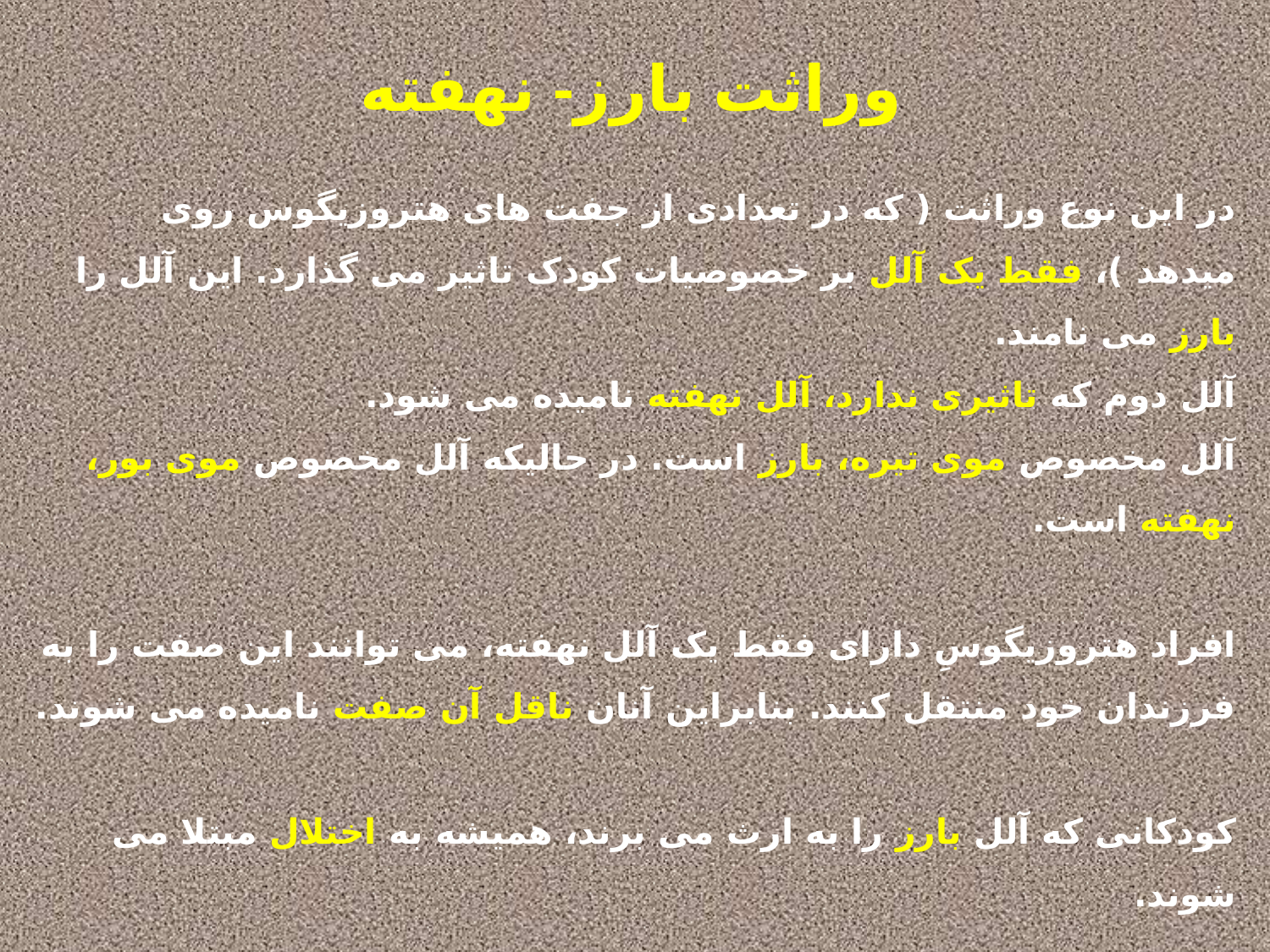

# وراثت بارز- نهفته
در این نوع وراثت ( که در تعدادی از جفت های هتروزیگوس روی میدهد )، فقط یک آلل بر خصوصیات کودک تاثیر می گذارد. این آلل را بارز می نامند.
آلل دوم که تاثیری ندارد، آلل نهفته نامیده می شود.
آلل مخصوص موی تیره، بارز است. در حالیکه آلل مخصوص موی بور،  نهفته است.

افراد هتروزیگوسِ دارای فقط یک آلل نهفته، می توانند این صفت را به فرزندان خود منتقل کنند. بنابراین آنان ناقل آن صفت نامیده می شوند.

کودکانی که آلل بارز را به ارث می برند، همیشه به اختلال مبتلا می شوند.
www.modirkade.ir
10